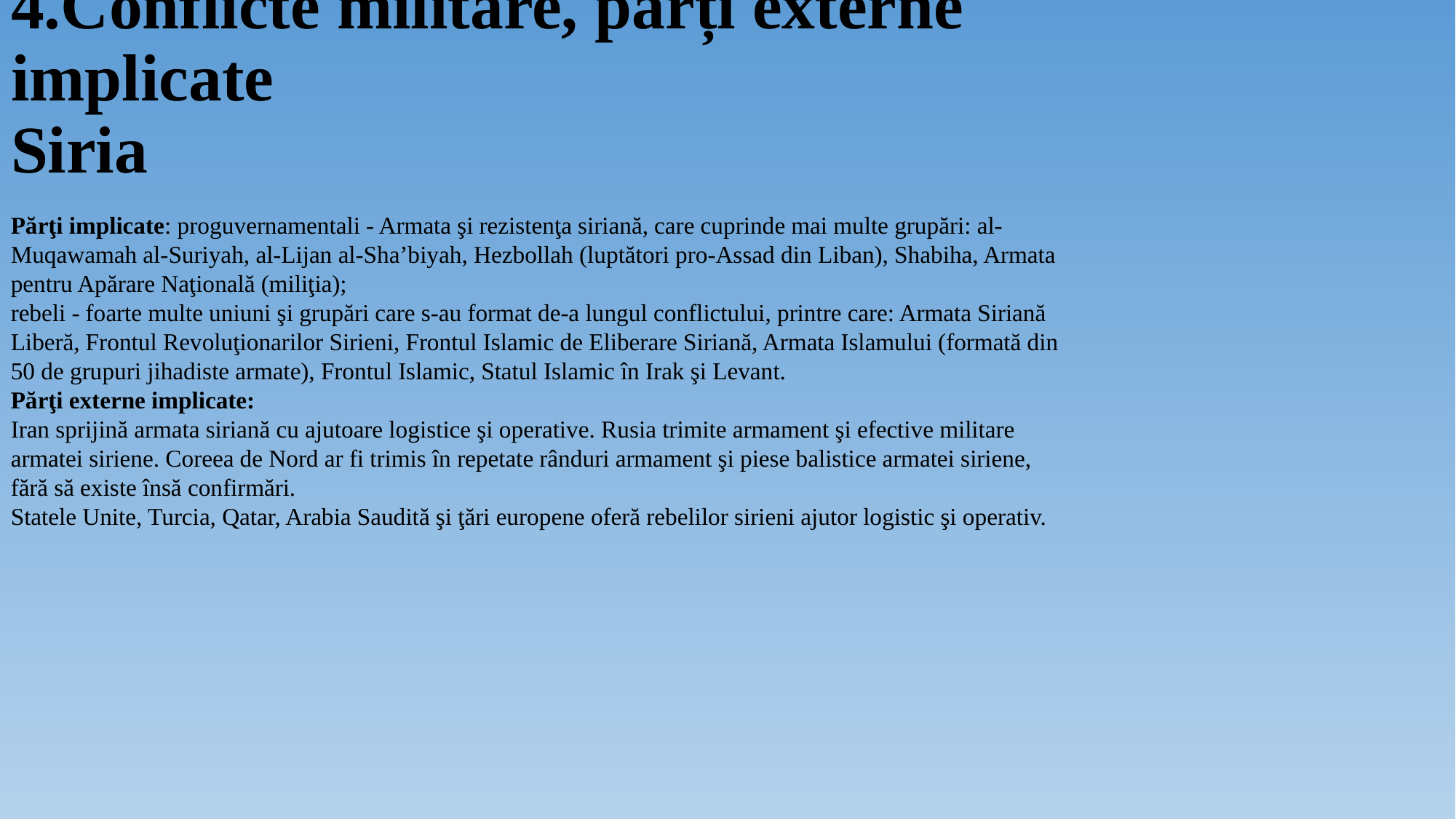

# 4.Conflicte militare, părți externe implicate Siria
Părţi implicate: proguvernamentali - Armata şi rezistenţa siriană, care cuprinde mai multe grupări: al-Muqawamah al-Suriyah, al-Lijan al-Sha’biyah, Hezbollah (luptători pro-Assad din Liban), Shabiha, Armata pentru Apărare Naţională (miliţia);
rebeli - foarte multe uniuni şi grupări care s-au format de-a lungul conflictului, printre care: Armata Siriană Liberă, Frontul Revoluţionarilor Sirieni, Frontul Islamic de Eliberare Siriană, Armata Islamului (formată din 50 de grupuri jihadiste armate), Frontul Islamic, Statul Islamic în Irak şi Levant.
Părţi externe implicate:
Iran sprijină armata siriană cu ajutoare logistice şi operative. Rusia trimite armament şi efective militare armatei siriene. Coreea de Nord ar fi trimis în repetate rânduri armament şi piese balistice armatei siriene, fără să existe însă confirmări.
Statele Unite, Turcia, Qatar, Arabia Saudită şi ţări europene oferă rebelilor sirieni ajutor logistic şi operativ.